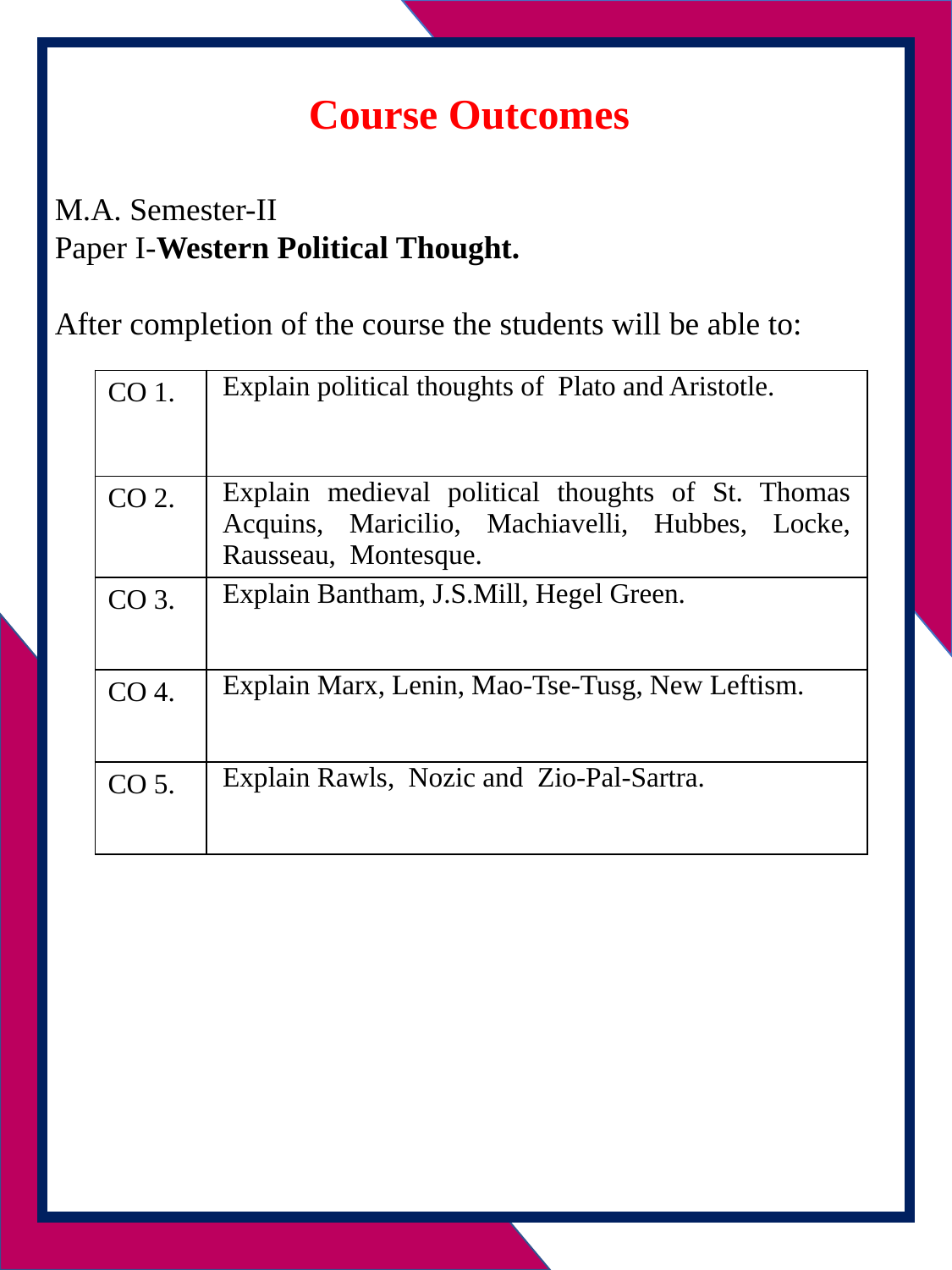

Course Outcomes

M.A. Semester-II
Paper I-Western Political Thought.

After completion of the course the students will be able to:

| CO 1. | Explain political thoughts of Plato and Aristotle. |
| --- | --- |
| CO 2. | Explain medieval political thoughts of St. Thomas Acquins, Maricilio, Machiavelli, Hubbes, Locke, Rausseau, Montesque. |
| CO 3. | Explain Bantham, J.S.Mill, Hegel Green. |
| CO 4. | Explain Marx, Lenin, Mao-Tse-Tusg, New Leftism. |
| CO 5. | Explain Rawls, Nozic and Zio-Pal-Sartra. |